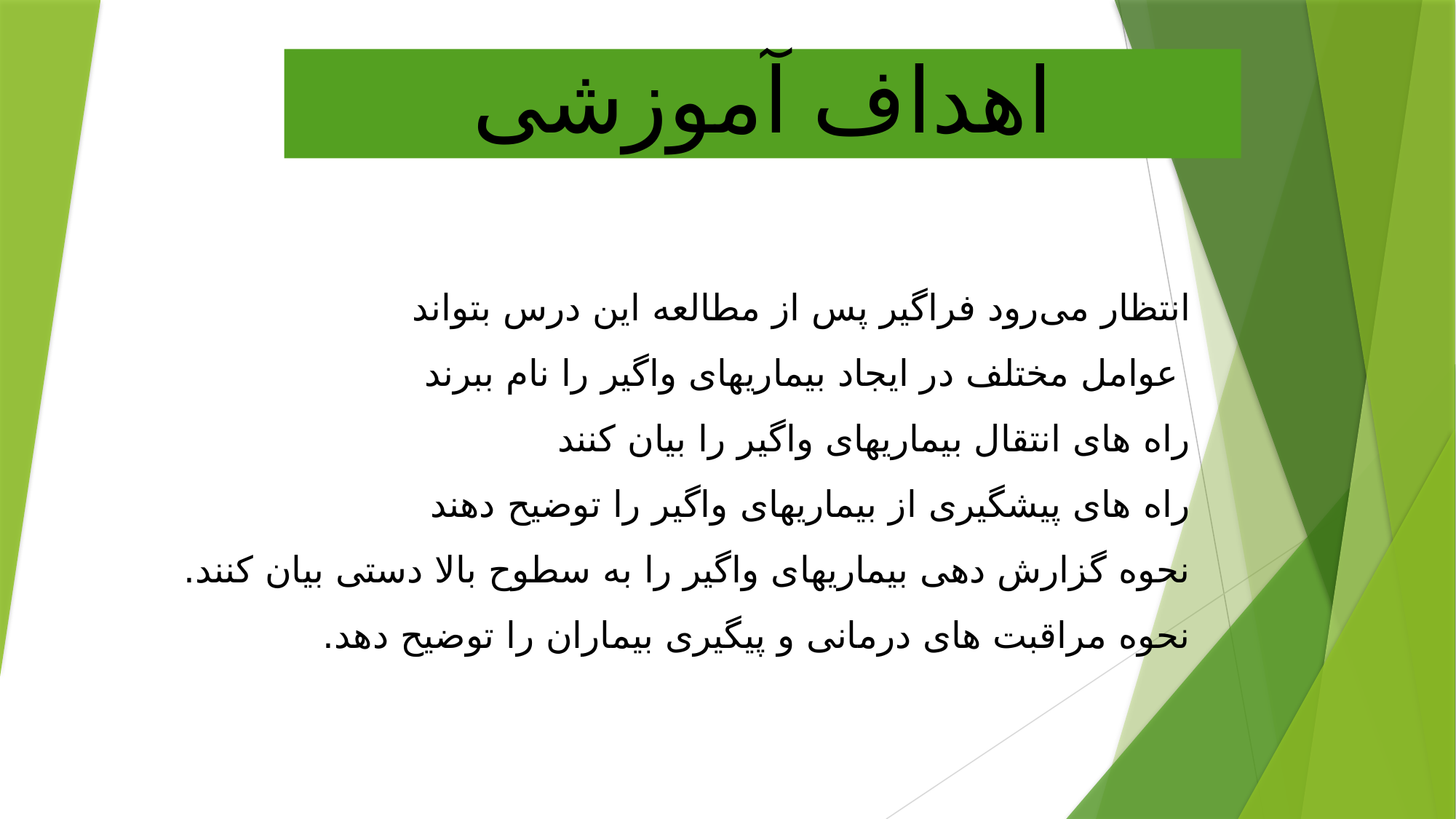

اهداف آموزشی
انتظار می‌رود فراگیر پس از مطالعه این درس بتواند
 عوامل مختلف در ایجاد بیماریهای واگیر را نام ببرند
راه های انتقال بیماریهای واگیر را بیان کنند
راه های پیشگیری از بیماریهای واگیر را توضیح دهند
نحوه گزارش دهی بیماریهای واگیر را به سطوح بالا دستی بیان کنند.
نحوه مراقبت های درمانی و پیگیری بیماران را توضیح دهد.